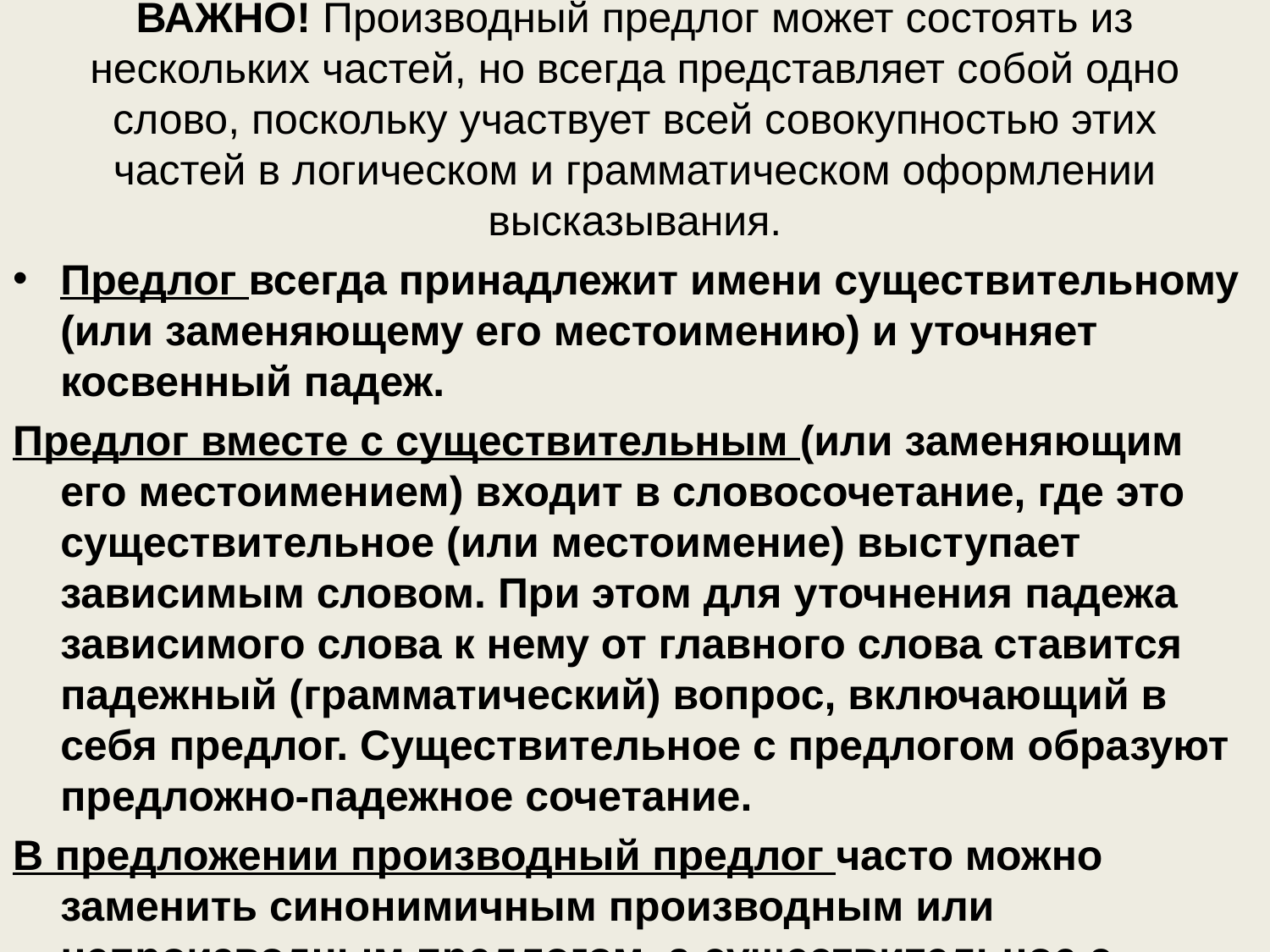

# ВАЖНО! Производный предлог может состоять из нескольких частей, но всегда представляет собой одно слово, поскольку участвует всей совокупностью этих частей в логическом и грамматическом оформлении высказывания.
Предлог всегда принадлежит имени существительному (или заменяющему его местоимению) и уточняет косвенный падеж.
Предлог вместе с существительным (или заменяющим его местоимением) входит в словосочетание, где это существительное (или местоимение) выступает зависимым словом. При этом для уточнения падежа зависимого слова к нему от главного слова ставится падежный (грамматический) вопрос, включающий в себя предлог. Существительное с предлогом образуют предложно-падежное сочетание.
В предложении производный предлог часто можно заменить синонимичным производным или непроизводным предлогом, а существительное с предлогом - синонимичным или аналогичным существительным с таким же предлогом.